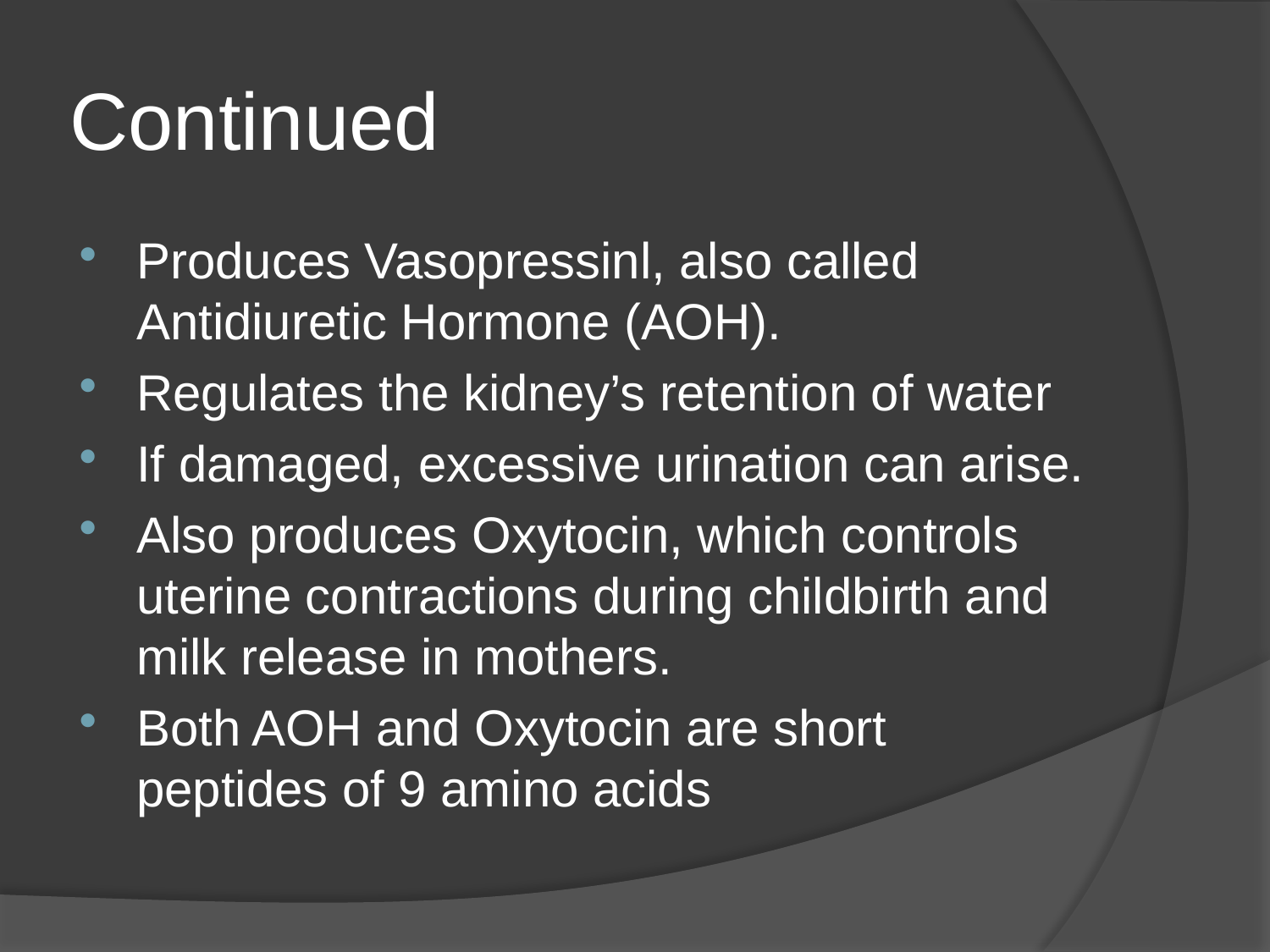

# Continued
Produces Vasopressinl, also called Antidiuretic Hormone (AOH).
Regulates the kidney’s retention of water
If damaged, excessive urination can arise.
Also produces Oxytocin, which controls uterine contractions during childbirth and milk release in mothers.
Both AOH and Oxytocin are short peptides of 9 amino acids